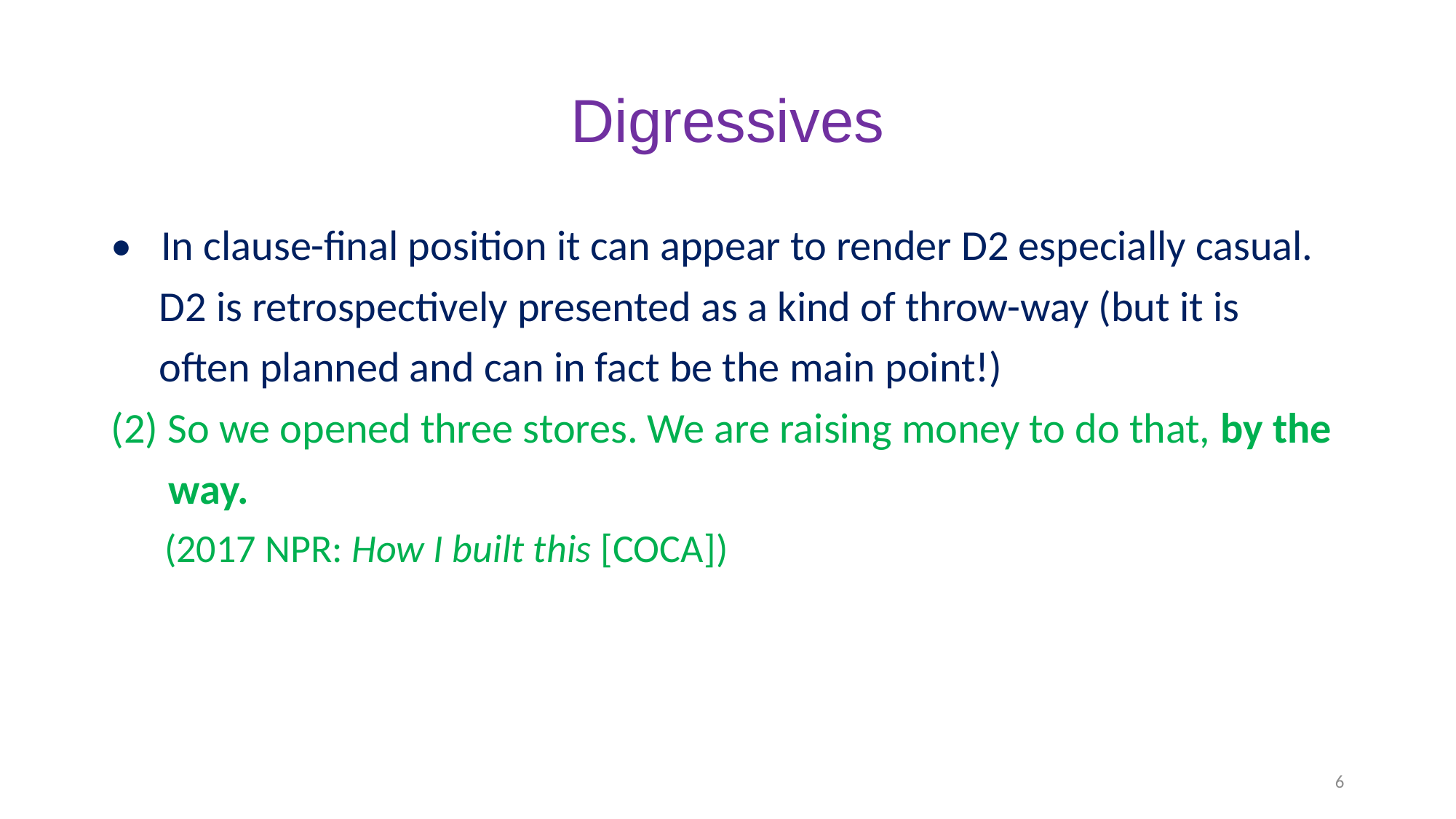

# Digressives
•   In clause-final position it can appear to render D2 especially casual.
     D2 is retrospectively presented as a kind of throw-way (but it is
     often planned and can in fact be the main point!)
(2) So we opened three stores. We are raising money to do that, by the
      way.
      (2017 NPR: How I built this [COCA])

6